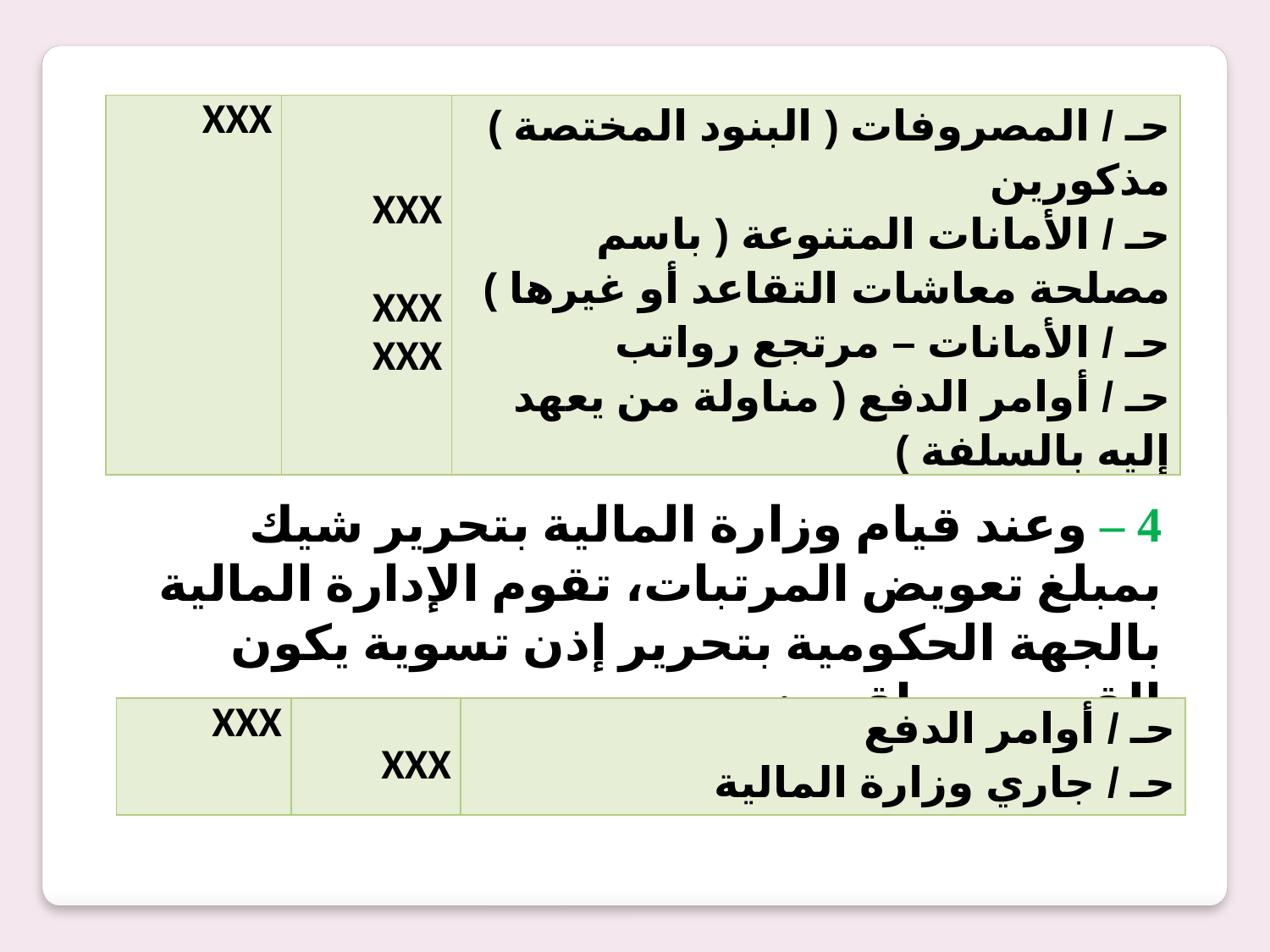

| XXX | XXX XXX XXX | حـ / المصروفات ( البنود المختصة ) مذكورين حـ / الأمانات المتنوعة ( باسم مصلحة معاشات التقاعد أو غيرها ) حـ / الأمانات – مرتجع رواتب حـ / أوامر الدفع ( مناولة من يعهد إليه بالسلفة ) |
| --- | --- | --- |
4 – وعند قيام وزارة المالية بتحرير شيك بمبلغ تعويض المرتبات، تقوم الإدارة المالية بالجهة الحكومية بتحرير إذن تسوية يكون القيد من واقعه :

| XXX | XXX | حـ / أوامر الدفع حـ / جاري وزارة المالية |
| --- | --- | --- |